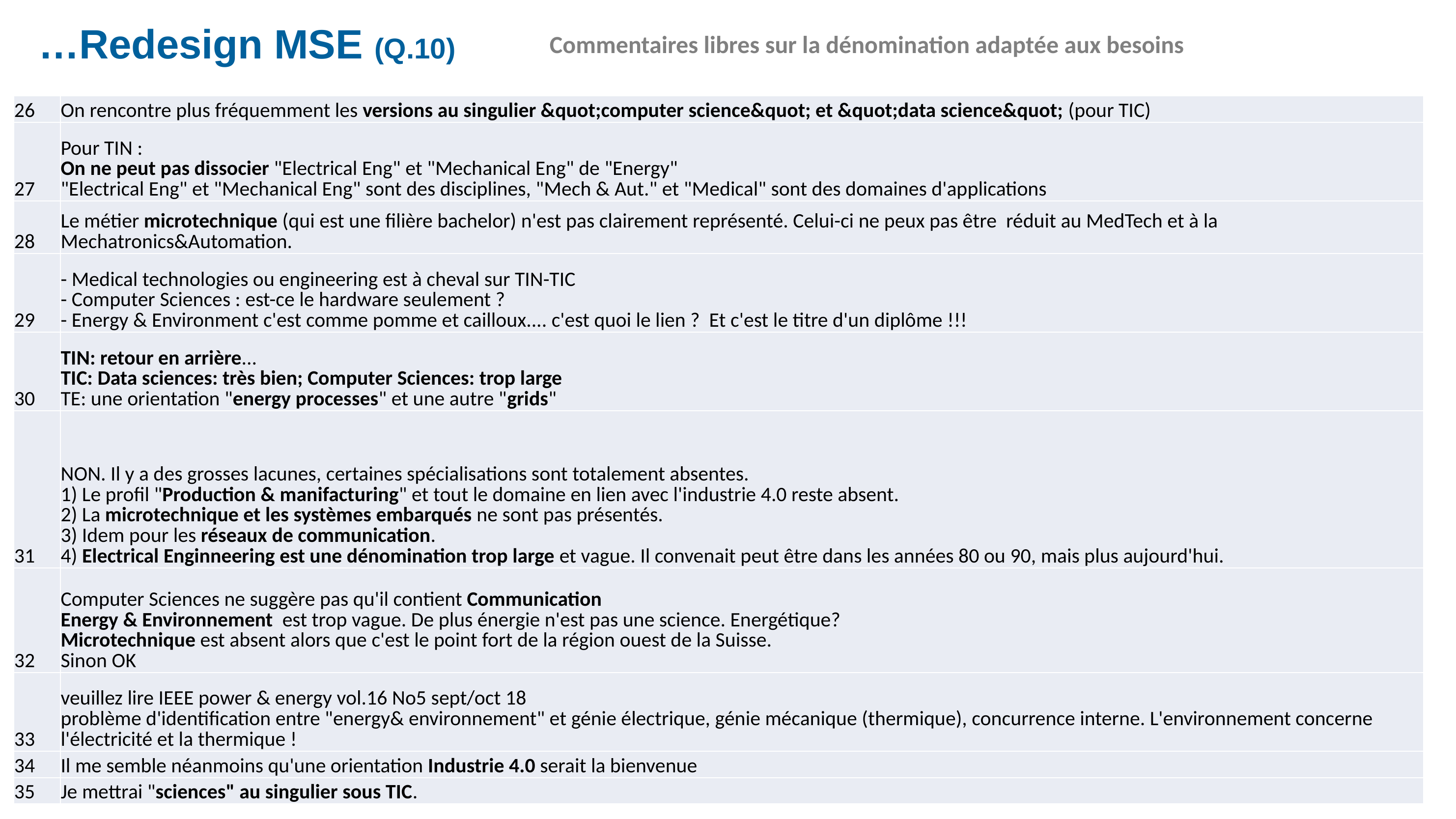

# …Redesign MSE (Q.10)
Commentaires libres sur la dénomination adaptée aux besoins
| 26 | On rencontre plus fréquemment les versions au singulier &quot;computer science&quot; et &quot;data science&quot; (pour TIC) |
| --- | --- |
| 27 | Pour TIN : On ne peut pas dissocier "Electrical Eng" et "Mechanical Eng" de "Energy" "Electrical Eng" et "Mechanical Eng" sont des disciplines, "Mech & Aut." et "Medical" sont des domaines d'applications |
| 28 | Le métier microtechnique (qui est une filière bachelor) n'est pas clairement représenté. Celui-ci ne peux pas être réduit au MedTech et à la Mechatronics&Automation. |
| 29 | - Medical technologies ou engineering est à cheval sur TIN-TIC - Computer Sciences : est-ce le hardware seulement ? - Energy & Environment c'est comme pomme et cailloux.... c'est quoi le lien ? Et c'est le titre d'un diplôme !!! |
| 30 | TIN: retour en arrière... TIC: Data sciences: très bien; Computer Sciences: trop large TE: une orientation "energy processes" et une autre "grids" |
| 31 | NON. Il y a des grosses lacunes, certaines spécialisations sont totalement absentes. 1) Le profil "Production & manifacturing" et tout le domaine en lien avec l'industrie 4.0 reste absent. 2) La microtechnique et les systèmes embarqués ne sont pas présentés. 3) Idem pour les réseaux de communication. 4) Electrical Enginneering est une dénomination trop large et vague. Il convenait peut être dans les années 80 ou 90, mais plus aujourd'hui. |
| 32 | Computer Sciences ne suggère pas qu'il contient Communication Energy & Environnement est trop vague. De plus énergie n'est pas une science. Energétique? Microtechnique est absent alors que c'est le point fort de la région ouest de la Suisse. Sinon OK |
| 33 | veuillez lire IEEE power & energy vol.16 No5 sept/oct 18 problème d'identification entre "energy& environnement" et génie électrique, génie mécanique (thermique), concurrence interne. L'environnement concerne l'électricité et la thermique ! |
| 34 | Il me semble néanmoins qu'une orientation Industrie 4.0 serait la bienvenue |
| 35 | Je mettrai "sciences" au singulier sous TIC. |